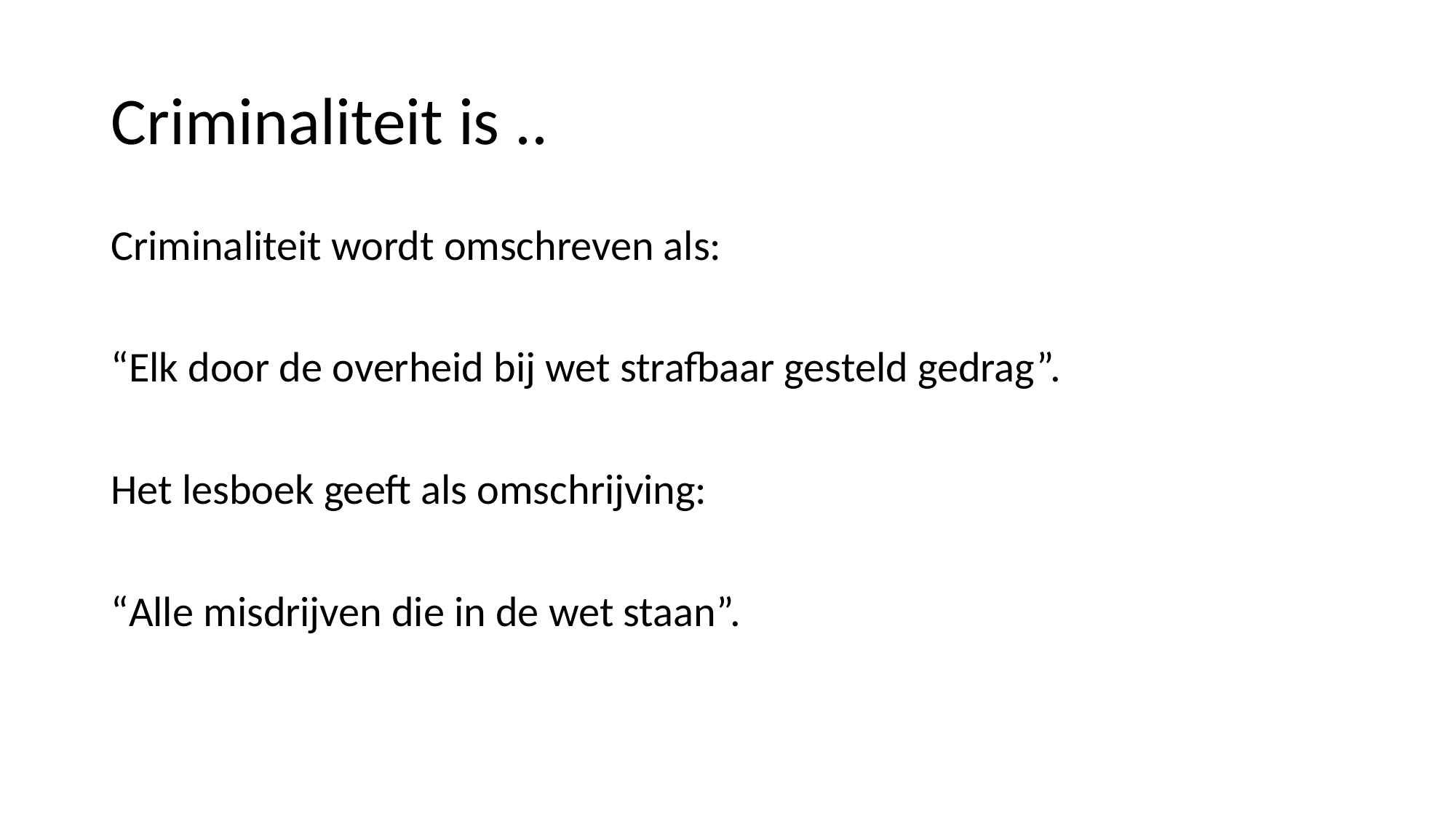

# Criminaliteit is ..
Criminaliteit wordt omschreven als:

“Elk door de overheid bij wet strafbaar gesteld gedrag”.

Het lesboek geeft als omschrijving:

“Alle misdrijven die in de wet staan”.